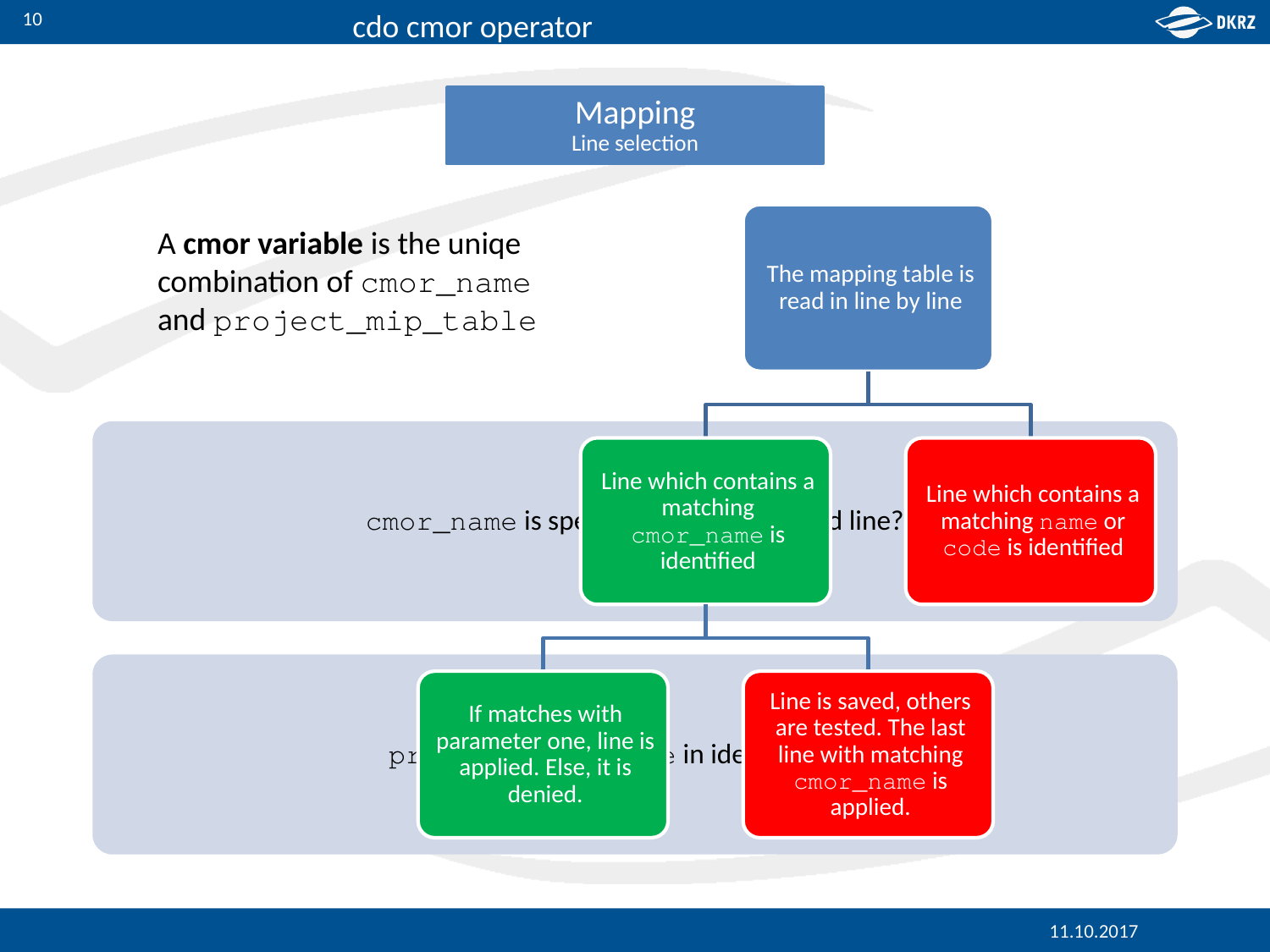

10

Mapping
Line selection
project_mip_table in identified line?
cmor_name is specified in the command line?

The mapping table is read in line by line
Line which contains a matching cmor_name is identified
If matches with parameter one, line is applied. Else, it is denied.
Line is saved, others are tested. The last line with matching cmor_name is applied.
Line which contains a matching name or code is identified
A cmor variable is the uniqe combination of cmor_name and project_mip_table
11.10.2017